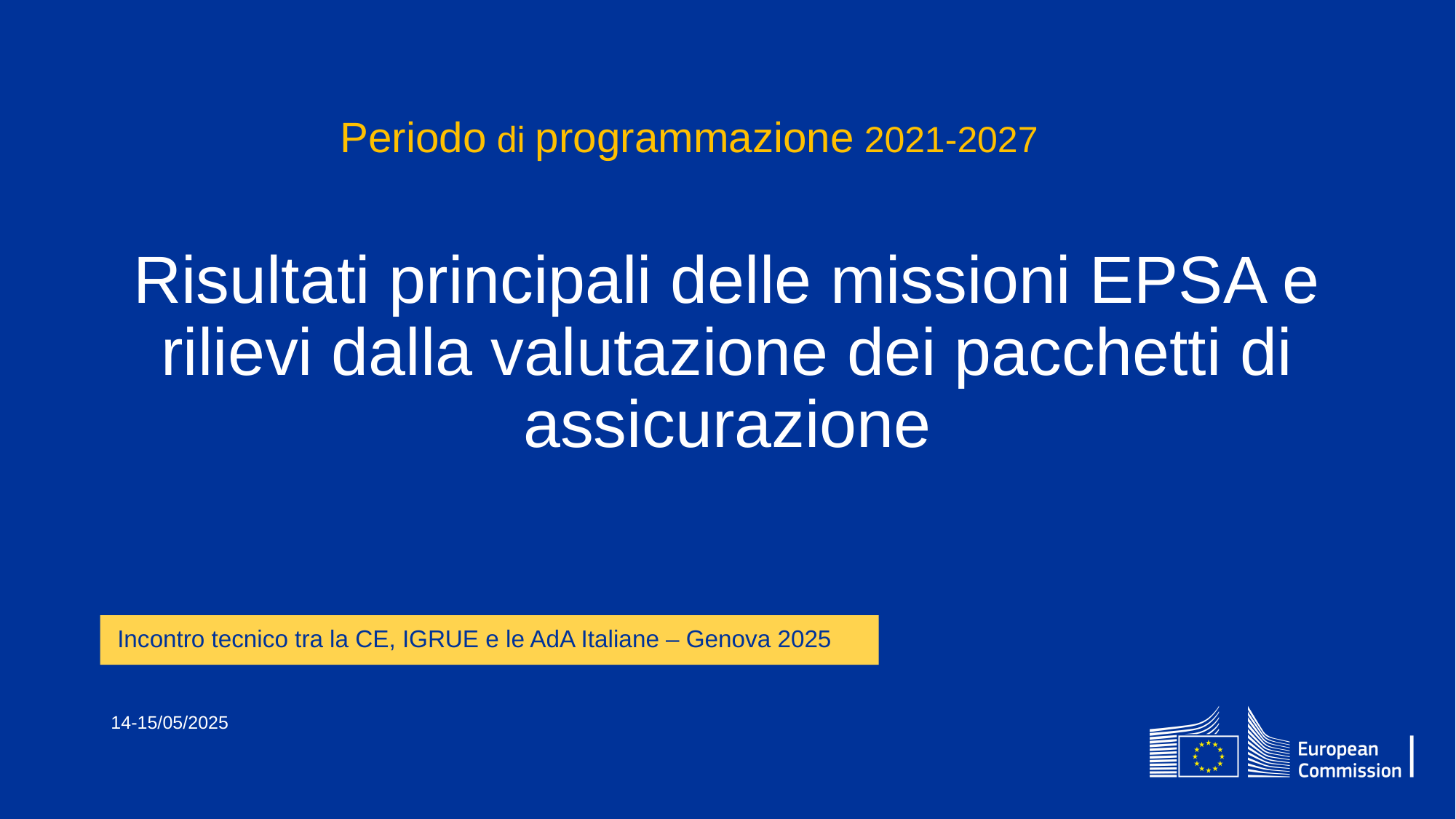

Periodo di programmazione 2021-2027
# Risultati principali delle missioni EPSA e rilievi dalla valutazione dei pacchetti di assicurazione
Incontro tecnico tra la CE, IGRUE e le AdA Italiane – Genova 2025
14-15/05/2025